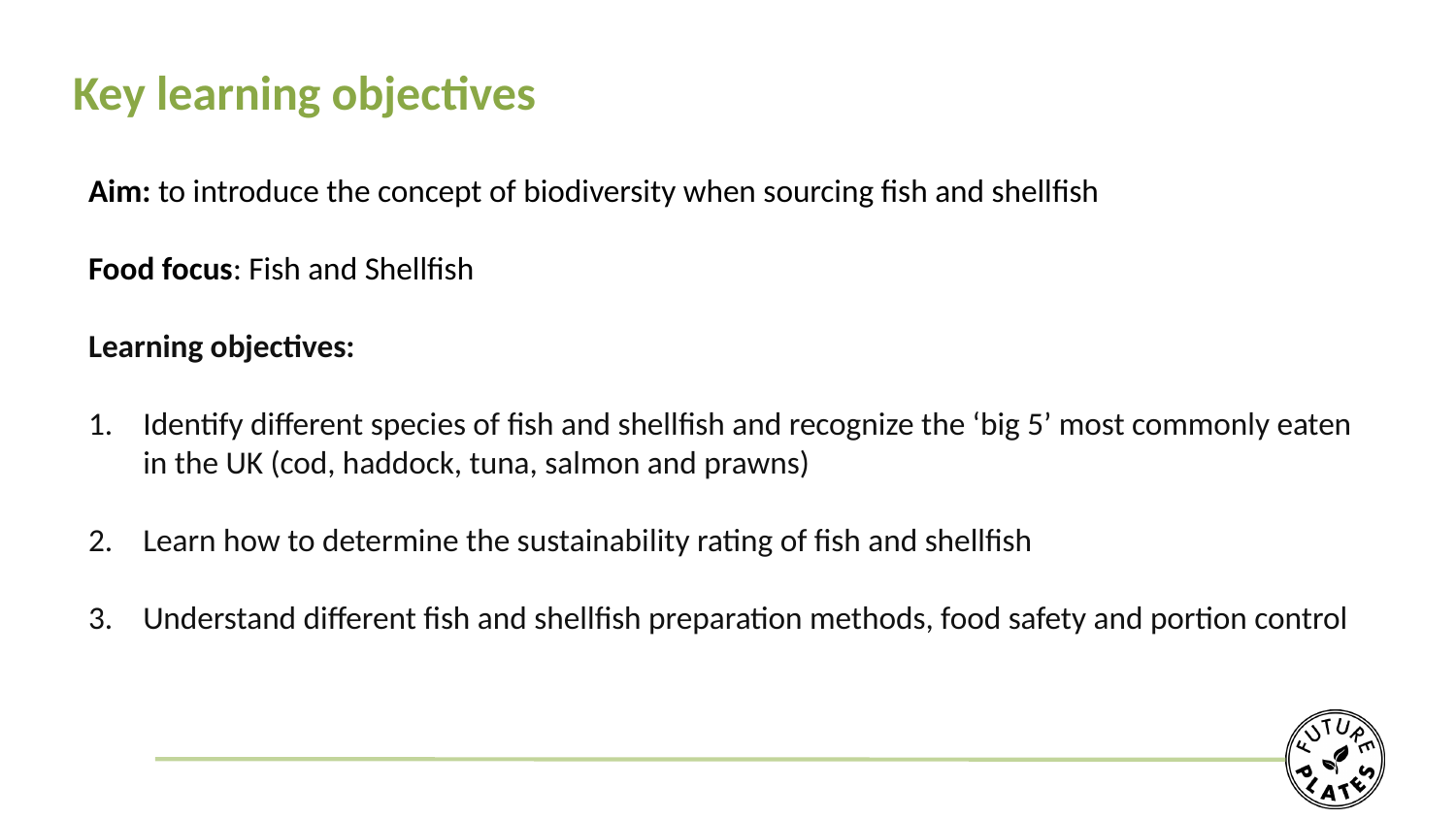

Key learning objectives
Aim: to introduce the concept of biodiversity when sourcing fish and shellfish

Food focus: Fish and Shellfish

Learning objectives:

Identify different species of fish and shellfish and recognize the ‘big 5’ most commonly eaten in the UK (cod, haddock, tuna, salmon and prawns)

Learn how to determine the sustainability rating of fish and shellfish

Understand different fish and shellfish preparation methods, food safety and portion control